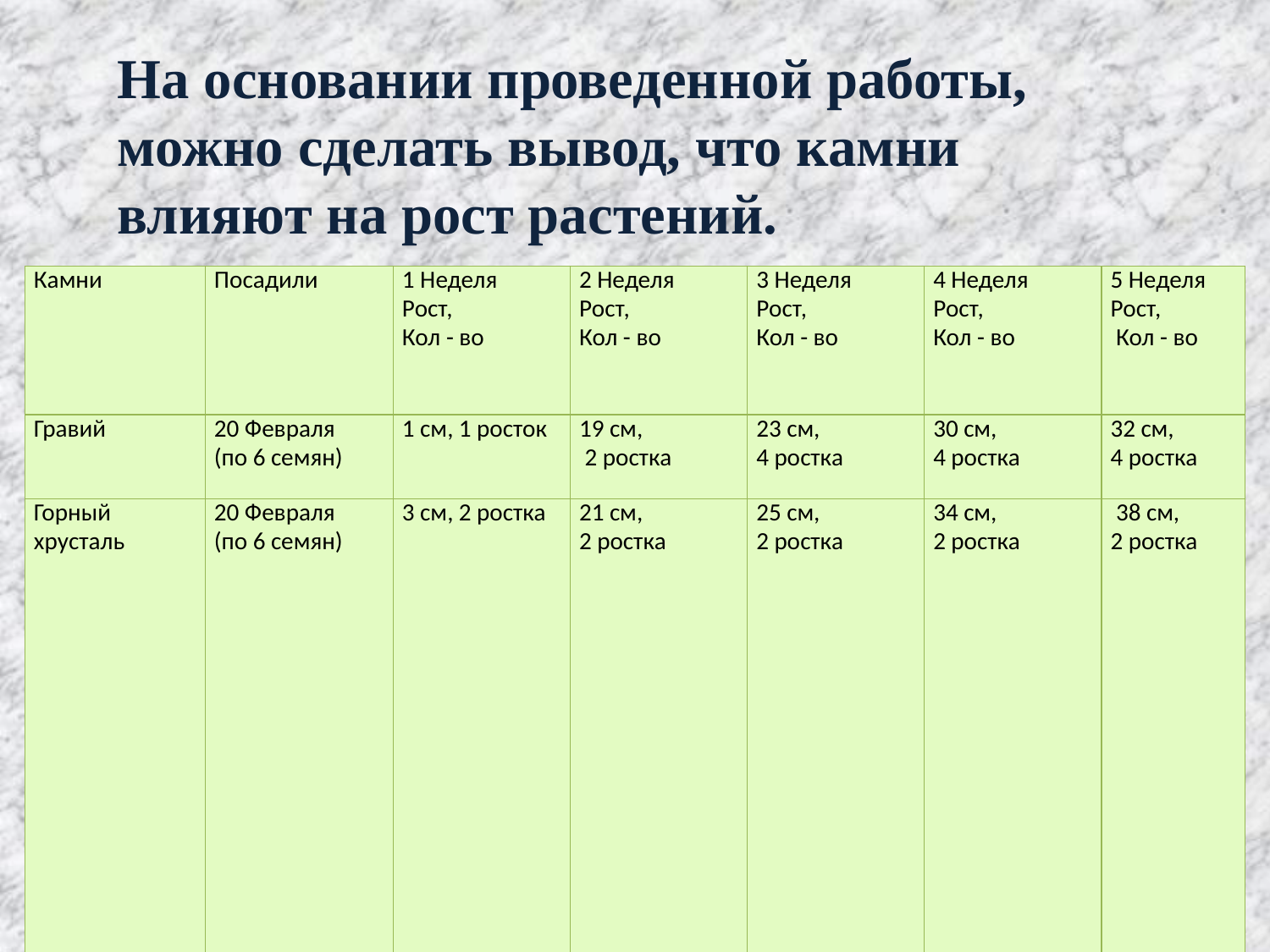

На основании проведенной работы, можно сделать вывод, что камни влияют на рост растений.
| Камни | Посадили | 1 Неделя Рост, Кол - во | 2 Неделя Рост, Кол - во | 3 Неделя Рост, Кол - во | 4 Неделя Рост, Кол - во | 5 Неделя Рост, Кол - во |
| --- | --- | --- | --- | --- | --- | --- |
| Гравий | 20 Февраля (по 6 семян) | 1 см, 1 росток | 19 см, 2 ростка | 23 см, 4 ростка | 30 см, 4 ростка | 32 см, 4 ростка |
| Горный хрусталь | 20 Февраля (по 6 семян) | 3 см, 2 ростка | 21 см, 2 ростка | 25 см, 2 ростка | 34 см, 2 ростка | 38 см, 2 ростка |
| Белый кварц | 20 Февраля (по 6 семян) | 2см 5мм, 2 ростка | 20 см, 4 ростка | 24 см, 5 ростков | 29 см 5мм, 5 ростков | 31 см, 5 ростков |
| Кремний | 20 Февраля (по 6 семян) | 2 см, 1 росток | 13 см, 2 ростка | 19 см, 2 ростка | 26 см, 2 ростка | 28 см, 2 ростка |
| Без камня | 20 Февраля (по 6 семян) | 1 см 5 мм, 1 росток | 11 см, 1 росток | 17 см, 1 росток | 21 см, 2 ростка | 23 см, 4 ростка |
| Без камня | 20 Февраля (по 6 семян) | 0 см, 0 ростков | 0 см, 0 ростков | 0 см, 0 ростков | 0 см, 0 ростков | 0 см, 0 ростков |